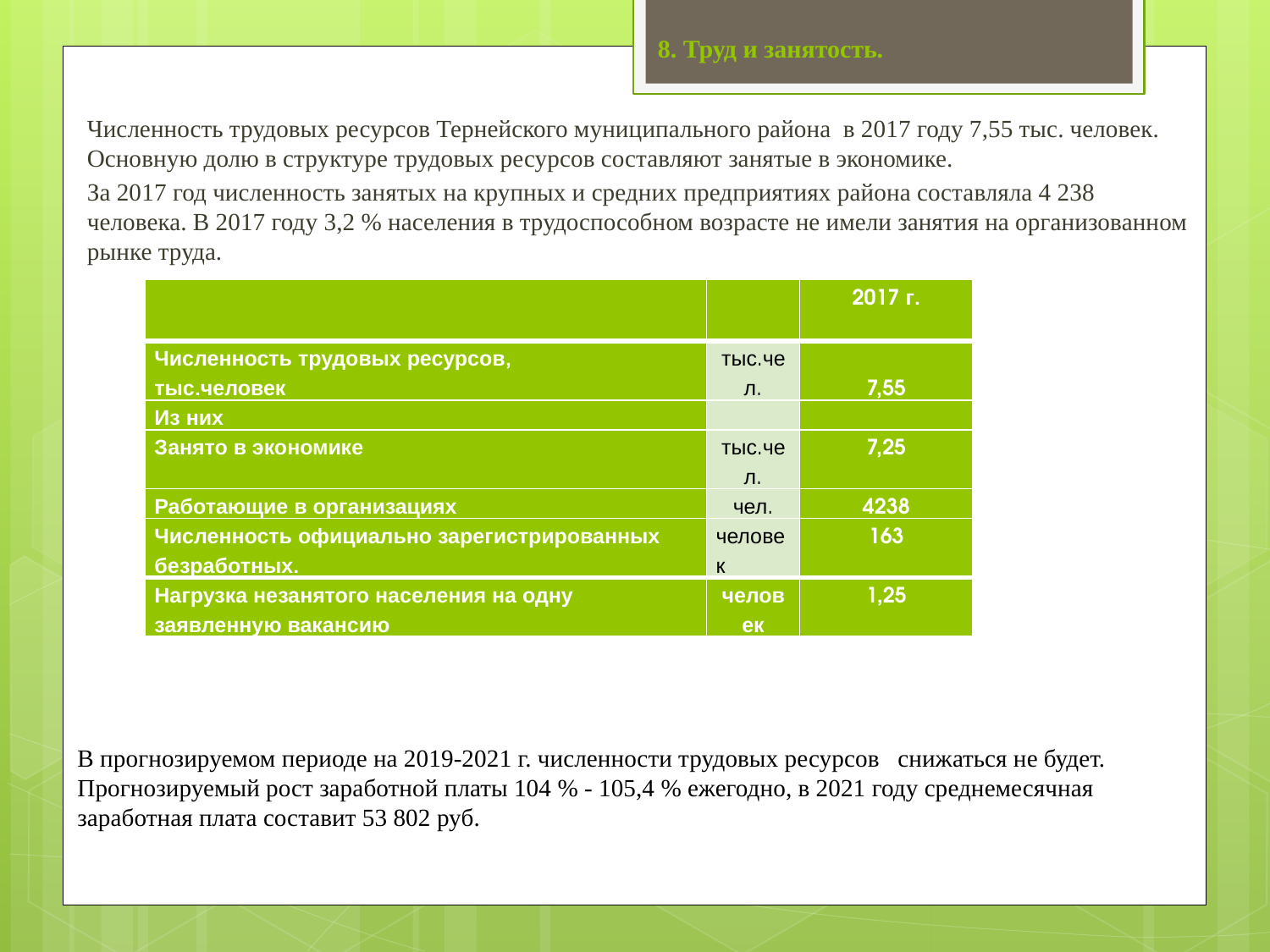

# 8. Труд и занятость.
Численность трудовых ресурсов Тернейского муниципального района  в 2017 году 7,55 тыс. человек.  Основную долю в структуре трудовых ресурсов составляют занятые в экономике.
За 2017 год численность занятых на крупных и средних предприятиях района составляла 4 238 человека. В 2017 году 3,2 % населения в трудоспособном возрасте не имели занятия на организованном рынке труда.

|  |  | 2017 г. |
| --- | --- | --- |
| Численность трудовых ресурсов, тыс.человек | тыс.чел. | 7,55 |
| Из них |  |  |
| Занято в экономике | тыс.чел. | 7,25 |
| Работающие в организациях | чел. | 4238 |
| Численность официально зарегистрированных безработных. | человек | 163 |
| Нагрузка незанятого населения на одну заявленную вакансию | человек | 1,25 |
В прогнозируемом периоде на 2019-2021 г. численности трудовых ресурсов   снижаться не будет. Прогнозируемый рост заработной платы 104 % - 105,4 % ежегодно, в 2021 году среднемесячная заработная плата составит 53 802 руб.